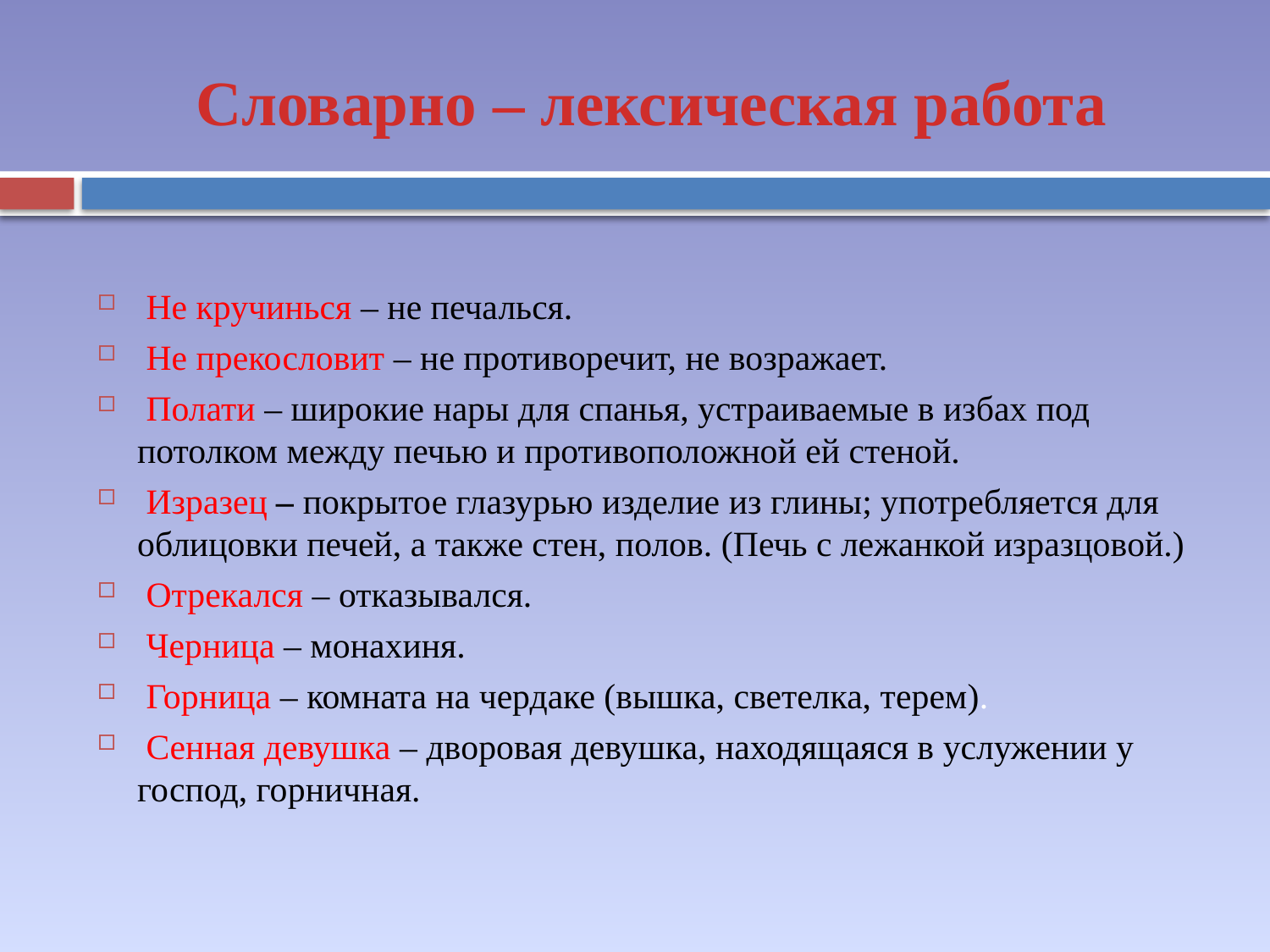

# Словарно – лексическая работа
 Не кручинься – не печалься.
 Не прекословит – не противоречит, не возражает.
 Полати – широкие нары для спанья, устраиваемые в избах под потолком между печью и противоположной ей стеной.
 Изразец – покрытое глазурью изделие из глины; употребляется для облицовки печей, а также стен, полов. (Печь с лежанкой изразцовой.)
 Отрекался – отказывался.
 Черница – монахиня.
 Горница – комната на чердаке (вышка, светелка, терем).
 Сенная девушка – дворовая девушка, находящаяся в услужении у господ, горничная.